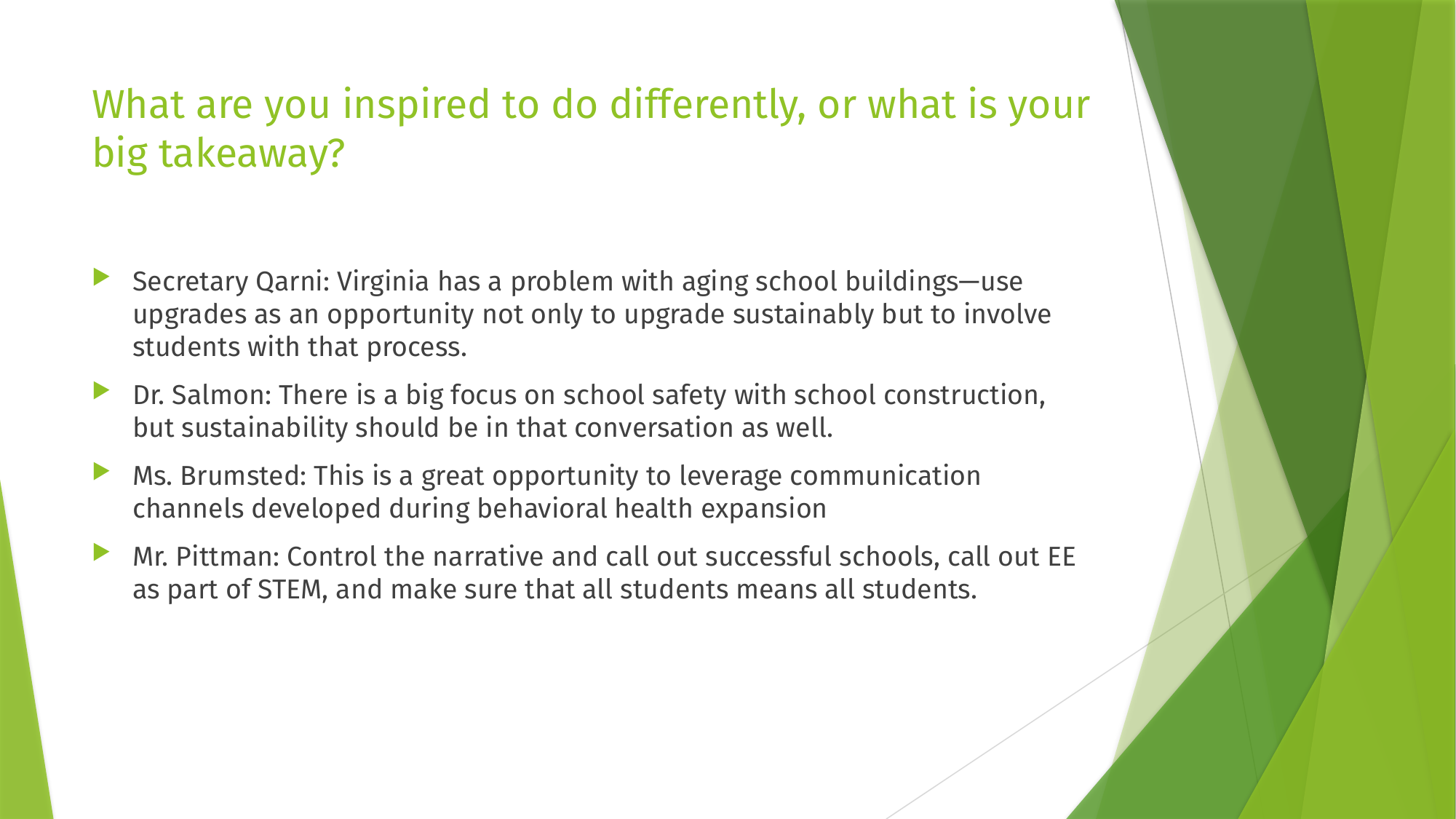

# What are you inspired to do differently, or what is your big takeaway?
Secretary Qarni: Virginia has a problem with aging school buildings—use upgrades as an opportunity not only to upgrade sustainably but to involve students with that process.
Dr. Salmon: There is a big focus on school safety with school construction, but sustainability should be in that conversation as well.
Ms. Brumsted: This is a great opportunity to leverage communication channels developed during behavioral health expansion
Mr. Pittman: Control the narrative and call out successful schools, call out EE as part of STEM, and make sure that all students means all students.